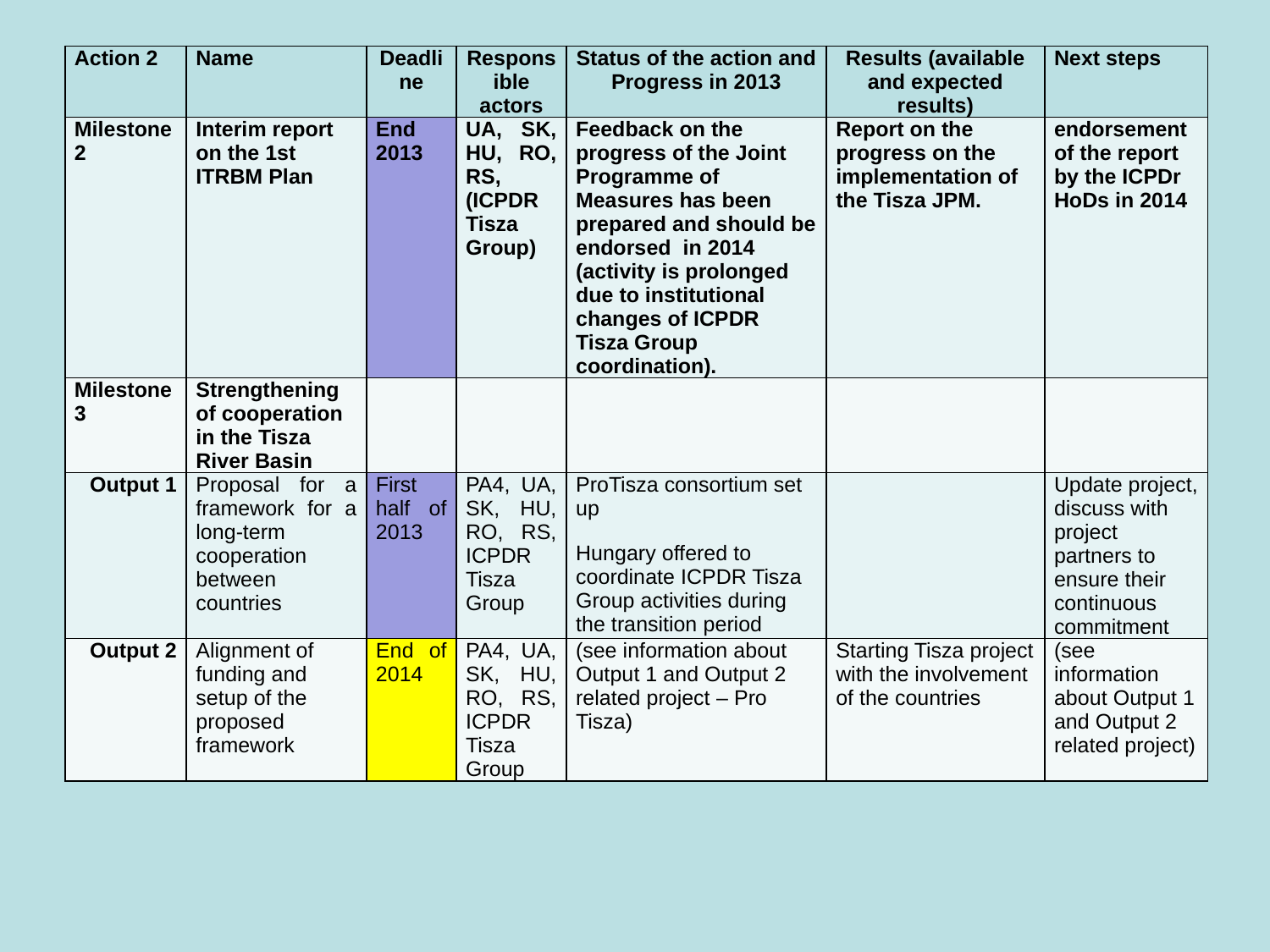

#
| Action 2 | Name | Deadline | Responsible actors | Status of the action and Progress in 2013 | Results (available and expected results) | Next steps |
| --- | --- | --- | --- | --- | --- | --- |
| Milestone 2 | Interim report on the 1st ITRBM Plan | End 2013 | UA, SK, HU, RO, RS, (ICPDR Tisza Group) | Feedback on the progress of the Joint Programme of Measures has been prepared and should be endorsed in 2014 (activity is prolonged due to institutional changes of ICPDR Tisza Group coordination). | Report on the progress on the implementation of the Tisza JPM. | endorsement of the report by the ICPDr HoDs in 2014 |
| Milestone 3 | Strengthening of cooperation in the Tisza River Basin |  |  |  |  |  |
| Output 1 | Proposal for a framework for a long-term cooperation between countries | First half of 2013 | PA4, UA, SK, HU, RO, RS, ICPDR Tisza Group | ProTisza consortium set up Hungary offered to coordinate ICPDR Tisza Group activities during the transition period |  | Update project, discuss with project partners to ensure their continuous commitment |
| Output 2 | Alignment of funding and setup of the proposed framework | End of 2014 | PA4, UA, SK, HU, RO, RS, ICPDR Tisza Group | (see information about Output 1 and Output 2 related project – Pro Tisza) | Starting Tisza project with the involvement of the countries | (see information about Output 1 and Output 2 related project) |